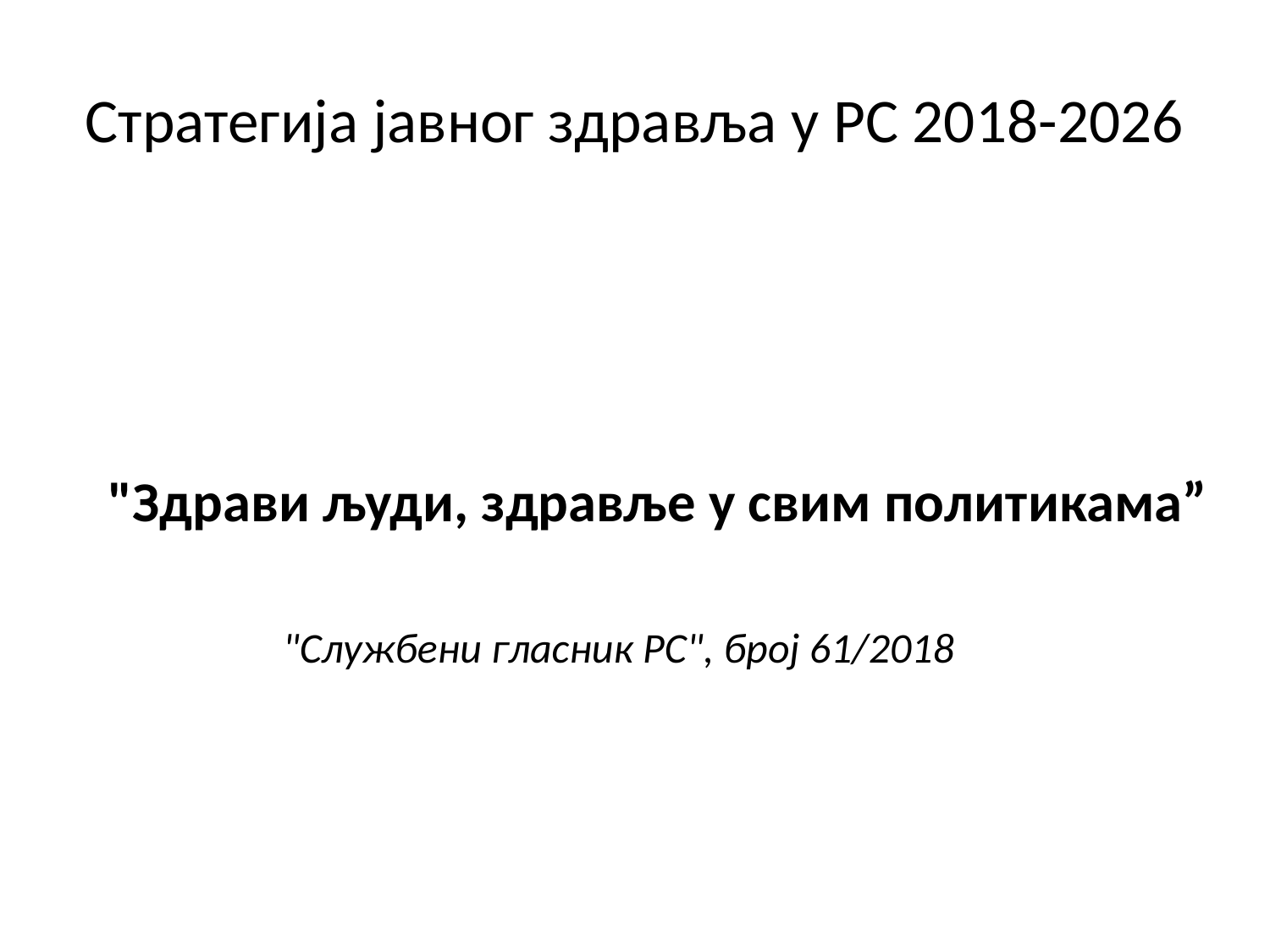

# Стратегија јавног здравља у РС 2018-2026

     "Здрави људи, здравље у свим политикама”

                         "Службени гласник РС", број 61/2018